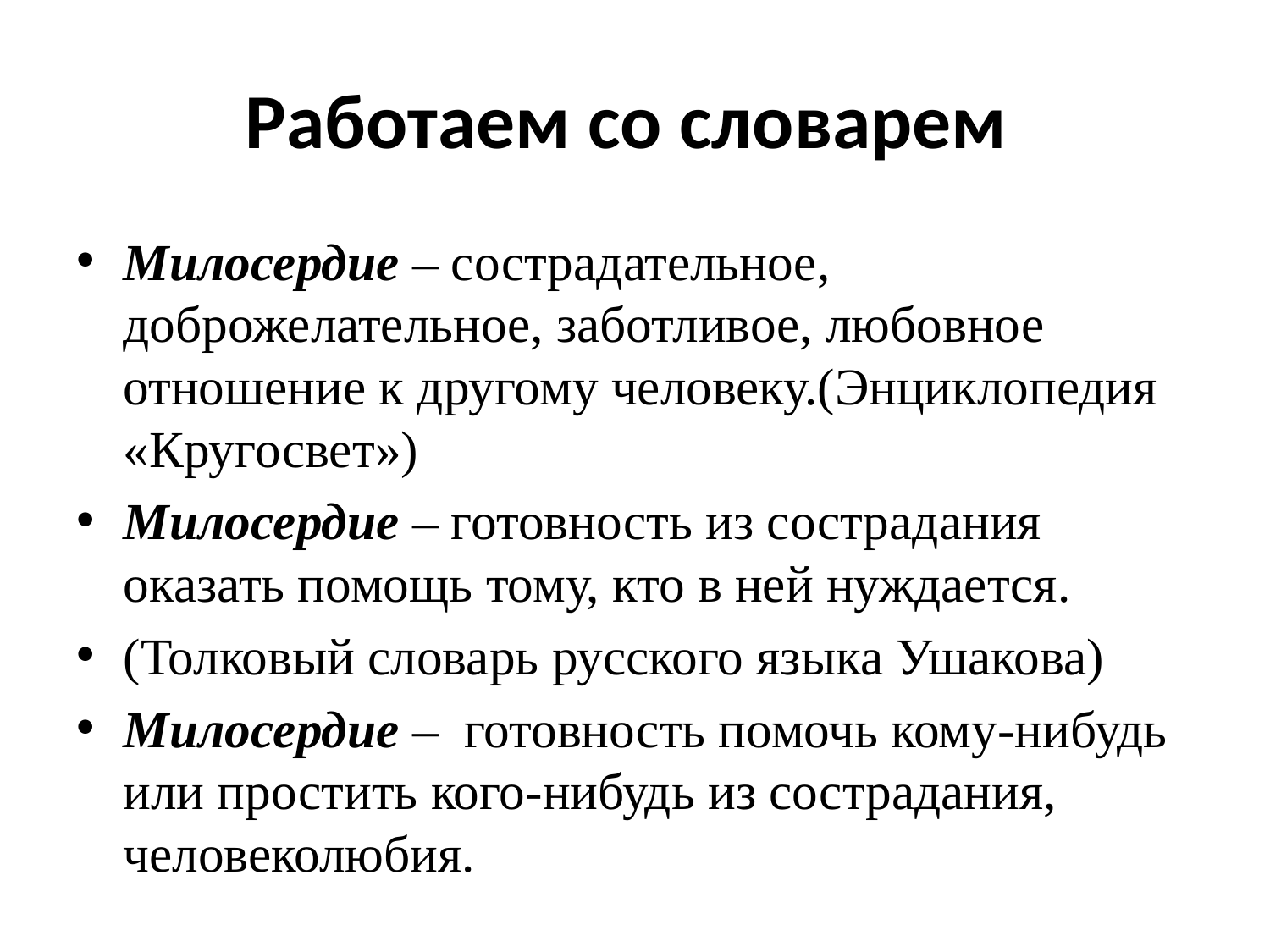

# Работаем со словарем
Милосердие – сострадательное, доброжелательное, заботливое, любовное отношение к другому человеку.(Энциклопедия «Кругосвет»)
Милосердие – готовность из сострадания оказать помощь тому, кто в ней нуждается.
(Толковый словарь русского языка Ушакова)
Милосердие –  готовность помочь кому-нибудь или простить кого-нибудь из сострадания, человеколюбия.